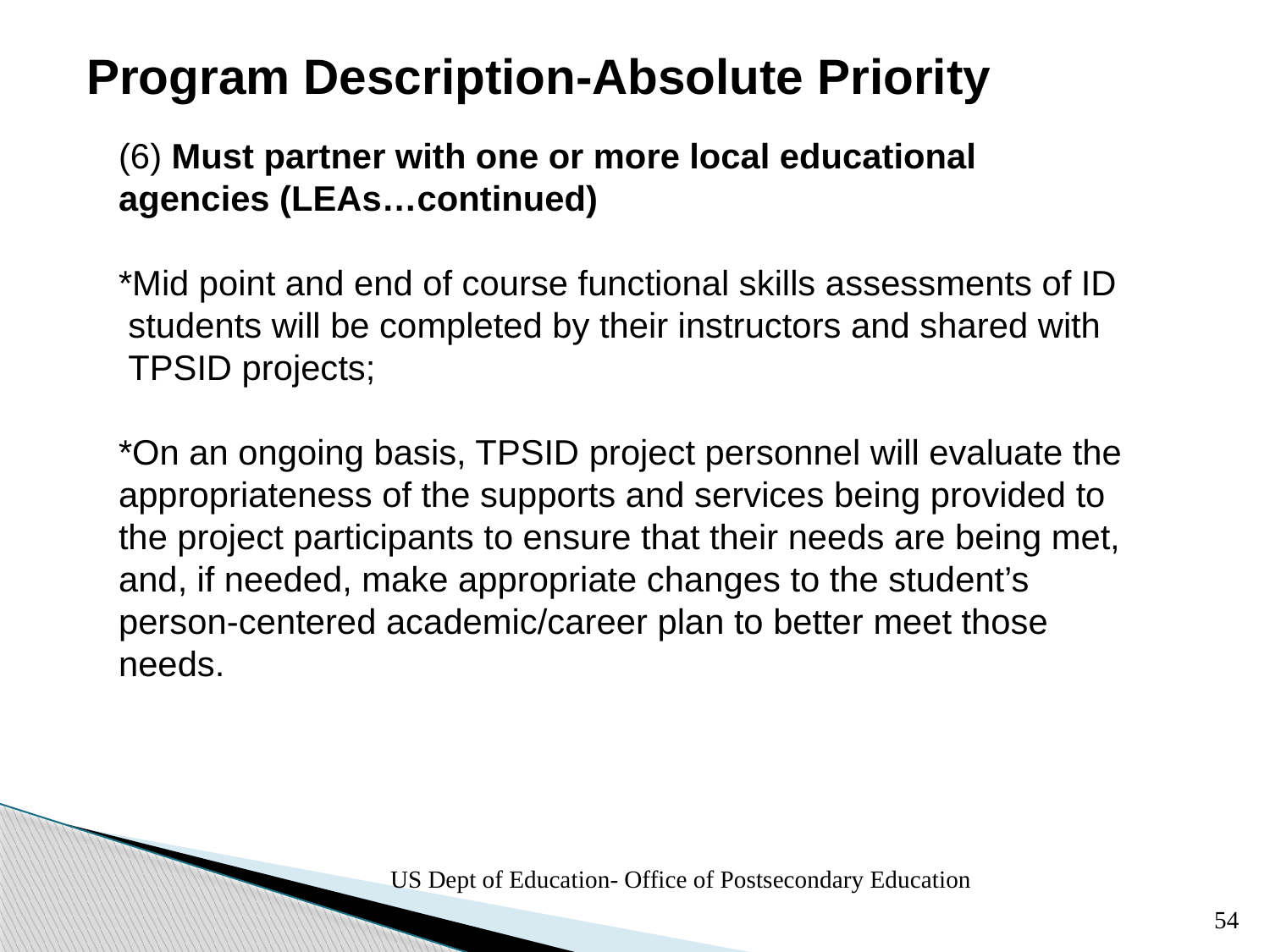

# Program Description-Absolute Priority

(6) Must partner with one or more local educational agencies (LEAs…continued)

*Mid point and end of course functional skills assessments of ID
 students will be completed by their instructors and shared with
 TPSID projects;

*On an ongoing basis, TPSID project personnel will evaluate the appropriateness of the supports and services being provided to the project participants to ensure that their needs are being met, and, if needed, make appropriate changes to the student’s person-centered academic/career plan to better meet those needs.

US Dept of Education- Office of Postsecondary Education
54